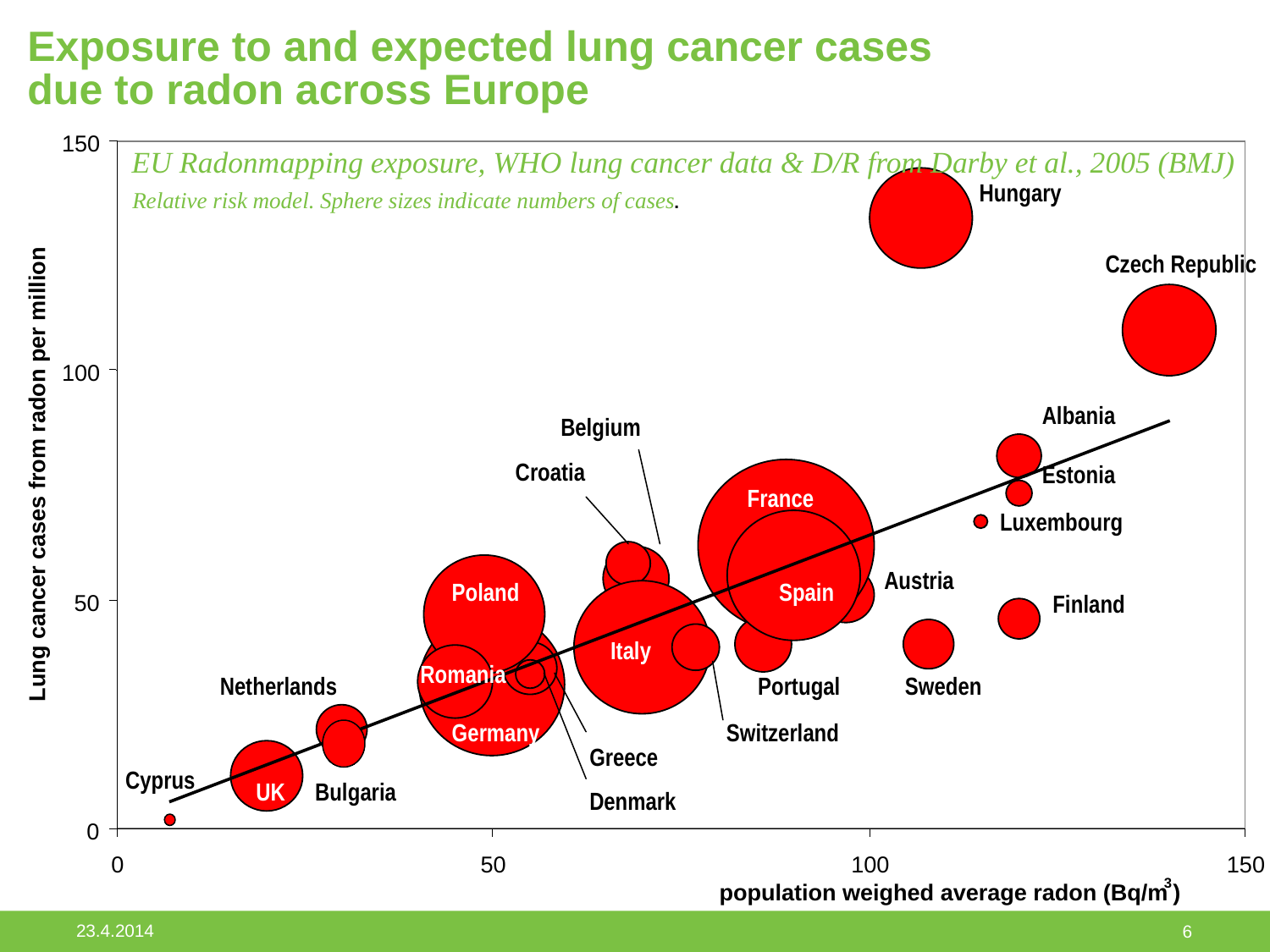

Exposure to and expected lung cancer cases due to radon across Europe

150

100

Lung cancer cases from radon per million

50

0

0
50
100
150
3
population weighed average radon (Bq/m
)
EU Radonmapping exposure, WHO lung cancer data & D/R from Darby et al., 2005 (BMJ)
Hungary
Relative risk model. Sphere sizes indicate numbers of cases.
Czech Republic
Albania
Belgium

Croatia
Estonia
France

Luxembourg
Austria
Poland
Spain
Finland
Italy
Romania

Netherlands
Portugal
Sweden

Germany
Switzerland

Greece
Cyprus
UK
Bulgaria
Denmark

23.4.2014
6